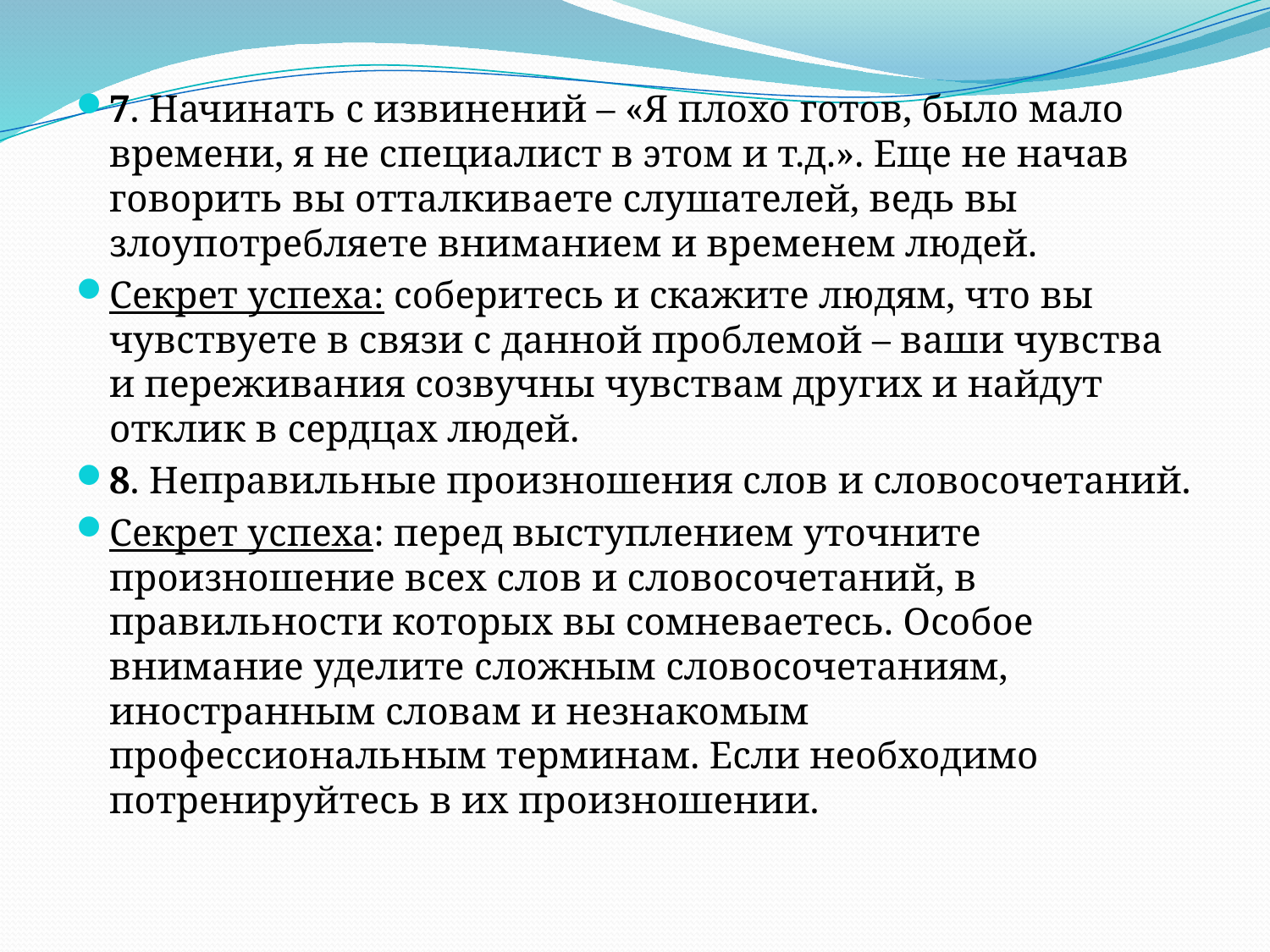

7. Начинать с извинений – «Я плохо готов, было мало времени, я не специалист в этом и т.д.». Еще не начав говорить вы отталкиваете слушателей, ведь вы злоупотребляете вниманием и временем людей.
Секрет успеха: соберитесь и скажите людям, что вы чувствуете в связи с данной проблемой – ваши чувства и переживания созвучны чувствам других и найдут отклик в сердцах людей.
8. Неправильные произношения слов и словосочетаний.
Секрет успеха: перед выступлением уточните произношение всех слов и словосочетаний, в правильности которых вы сомневаетесь. Особое внимание уделите сложным словосочетаниям, иностранным словам и незнакомым профессиональным терминам. Если необходимо потренируйтесь в их произношении.